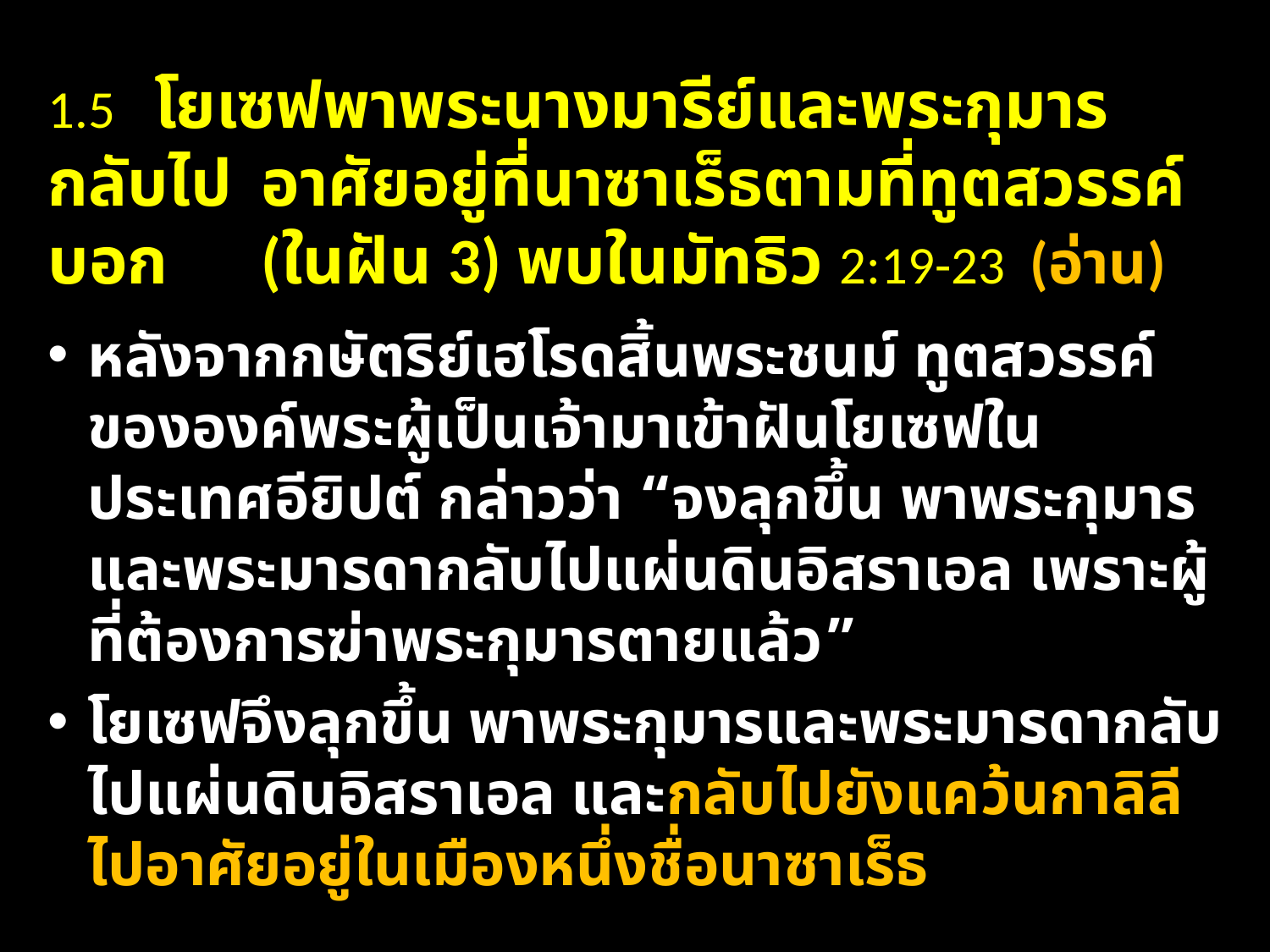

1.5 	โยเซฟพาพระนางมารีย์และพระกุมารกลับไป	อาศัยอยู่ที่นาซาเร็ธตามที่ทูตสวรรค์บอก 	(ในฝัน 3) พบในมัทธิว 2:19-23  (อ่าน)
หลัง​จาก​กษัตริย์​เฮ​โร​ด​สิ้น​พระ​ชนม์ ทูต​สวรรค์​ของ​องค์​พระ​ผู้​เป็น​เจ้า​มา​เข้า​ฝัน​โย​เซฟ​ใน​ประเทศ​อียิปต์ กล่าว​ว่า “จง​ลุก​ขึ้น พา​พระ​กุมาร​และ​พระ​มารดา​กลับ​ไป​แผ่น​ดิน​อิสราเอล เพราะ​ผู้​ที่​ต้อง​การ​ฆ่า​พระ​กุมาร​ตาย​แล้ว”
โย​เซฟ​จึง​ลุก​ขึ้น พา​พระ​กุมาร​และ​พระ​มารดา​กลับ​ไป​แผ่น​ดิน​อิสราเอล และกลับ​ไป​ยัง​แคว้น​กา​ลิลี ไป​อาศัย​อยู่​ใน​เมือง​หนึ่ง​ชื่อ​นา​ซา​เร็ธ